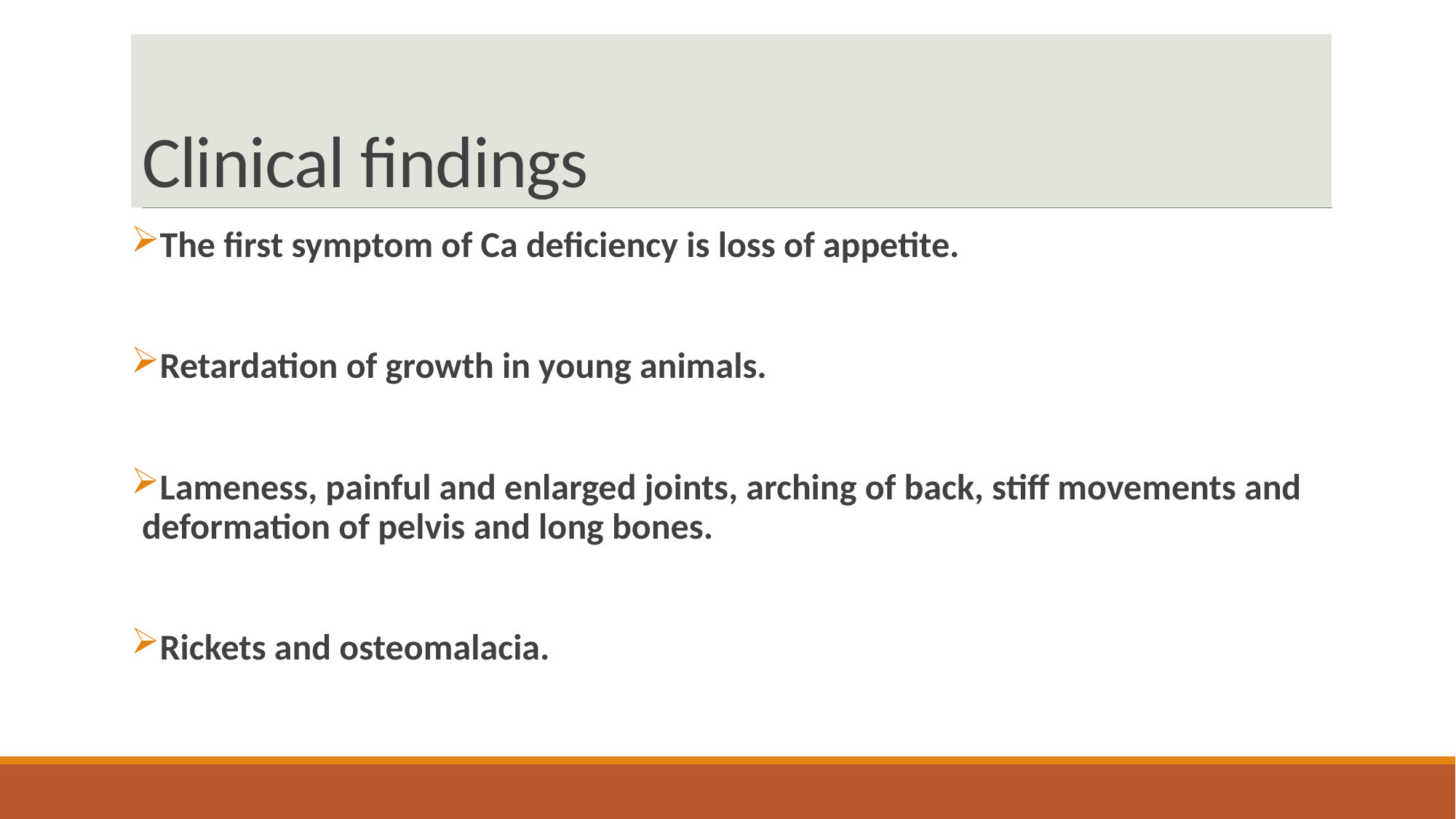

# Clinical findings
The first symptom of Ca deficiency is loss of appetite.

Retardation of growth in young animals.

Lameness, painful and enlarged joints, arching of back, stiff movements and deformation of pelvis and long bones.

Rickets and osteomalacia.